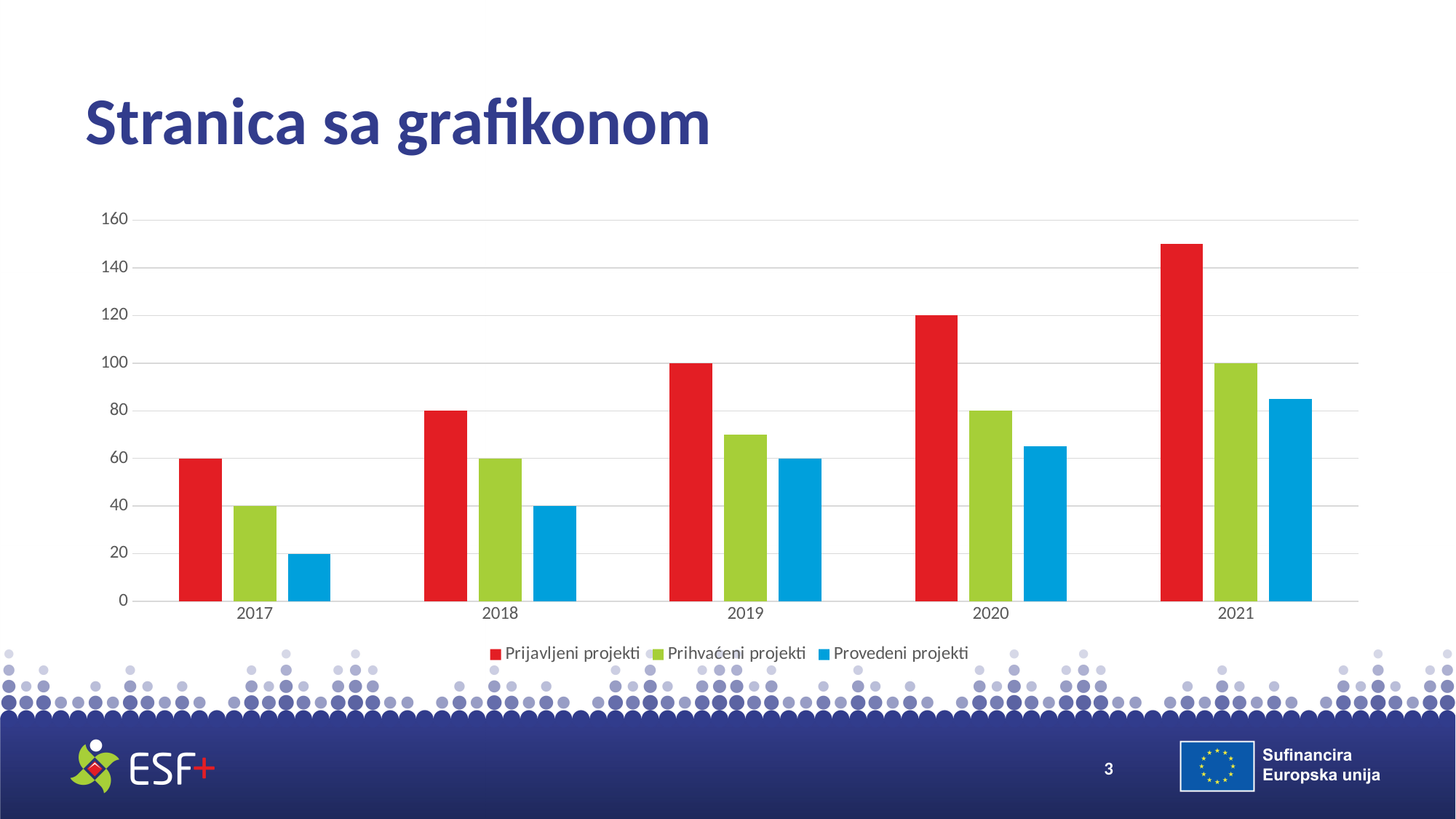

# Stranica sa grafikonom

### Chart

| Category | Prijavljeni projekti | Prihvaćeni projekti | Provedeni projekti |
|---|---|---|---|
| 2017 | 60.0 | 40.0 | 20.0 |
| 2018 | 80.0 | 60.0 | 40.0 |
| 2019 | 100.0 | 70.0 | 60.0 |
| 2020 | 120.0 | 80.0 | 65.0 |
| 2021 | 150.0 | 100.0 | 85.0 |
3